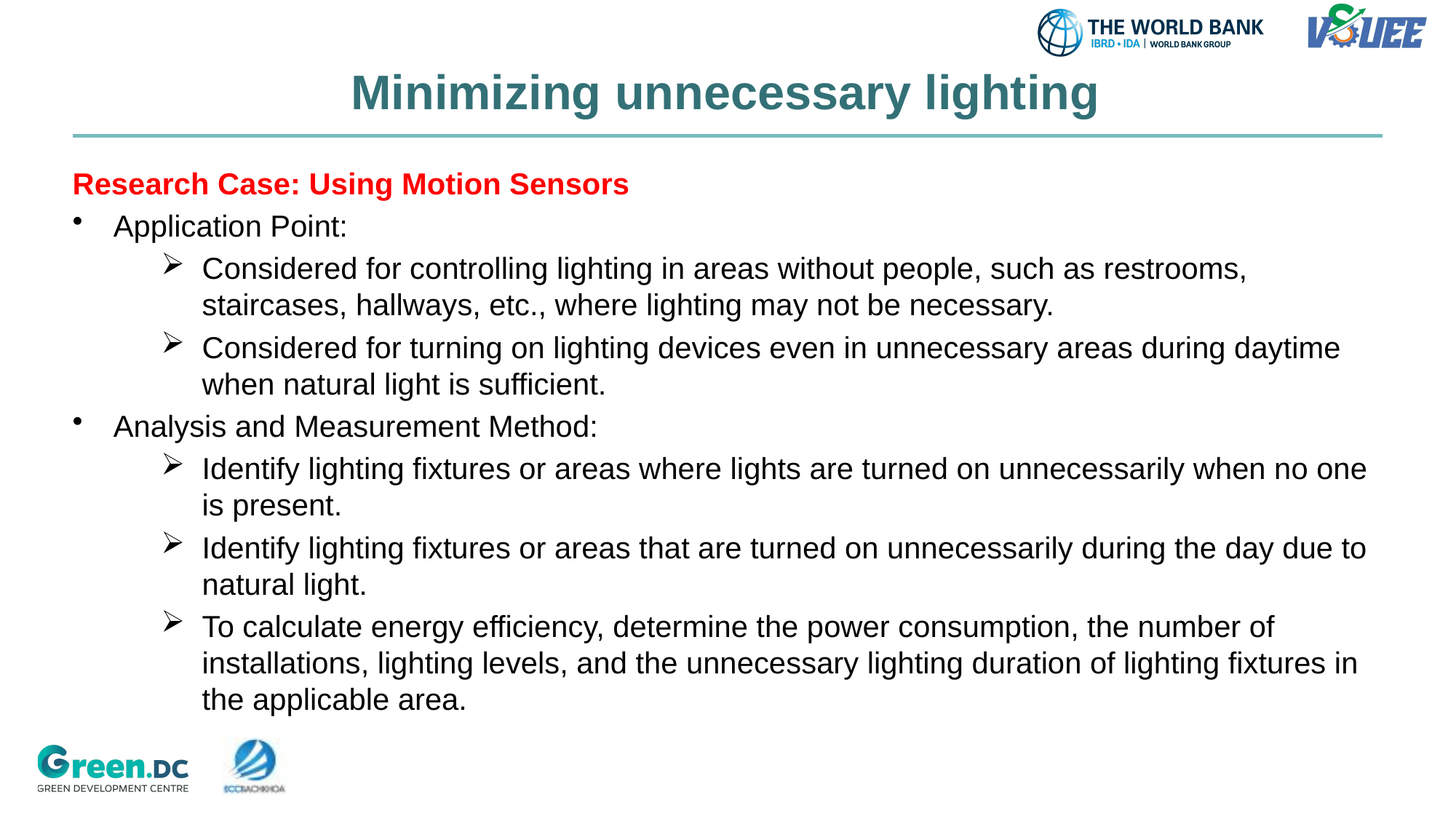

# Minimizing unnecessary lighting
Research Case: Using Motion Sensors
Application Point:
Considered for controlling lighting in areas without people, such as restrooms, staircases, hallways, etc., where lighting may not be necessary.
Considered for turning on lighting devices even in unnecessary areas during daytime when natural light is sufficient.
Analysis and Measurement Method:
Identify lighting fixtures or areas where lights are turned on unnecessarily when no one is present.
Identify lighting fixtures or areas that are turned on unnecessarily during the day due to natural light.
To calculate energy efficiency, determine the power consumption, the number of installations, lighting levels, and the unnecessary lighting duration of lighting fixtures in the applicable area.